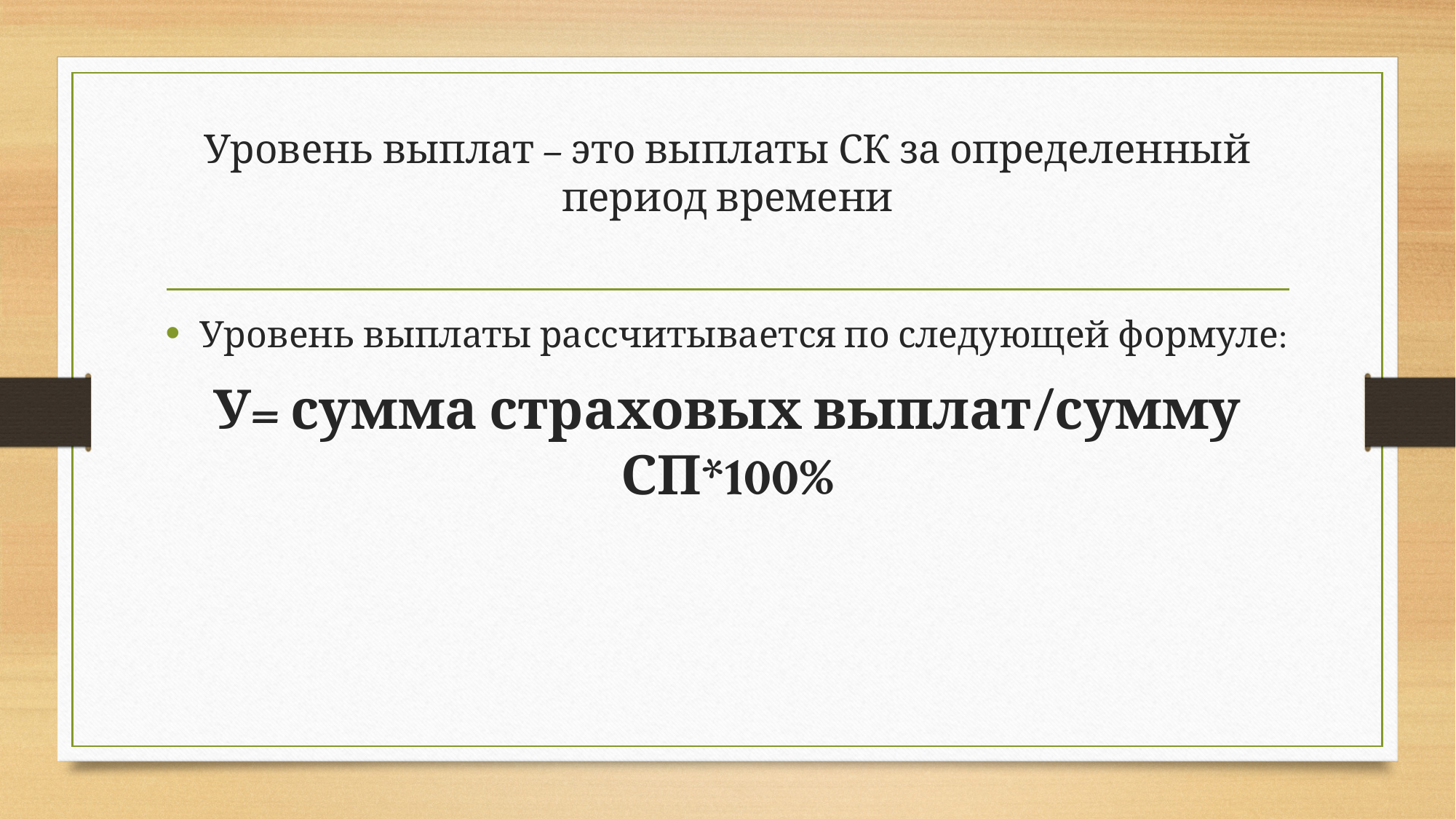

# Уровень выплат – это выплаты СК за определенный период времени
Уровень выплаты рассчитывается по следующей формуле:
У= сумма страховых выплат/сумму СП*100%